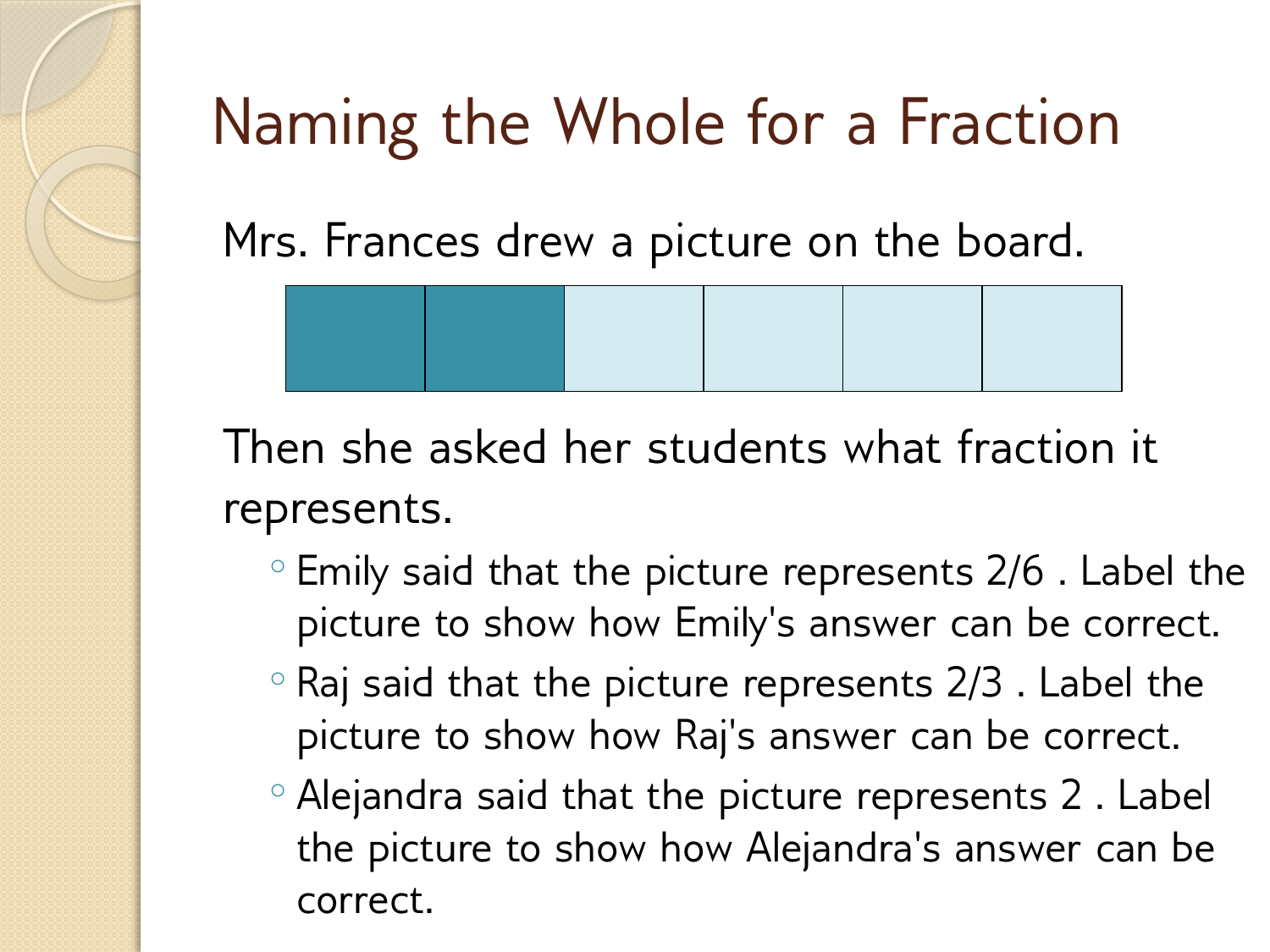

# Naming the Whole for a Fraction
Mrs. Frances drew a picture on the board.

Then she asked her students what fraction it represents.
Emily said that the picture represents 2/6 . Label the picture to show how Emily's answer can be correct.
Raj said that the picture represents 2/3 . Label the picture to show how Raj's answer can be correct.
Alejandra said that the picture represents 2 . Label the picture to show how Alejandra's answer can be correct.
|  |  |  |  |  |  |
| --- | --- | --- | --- | --- | --- |